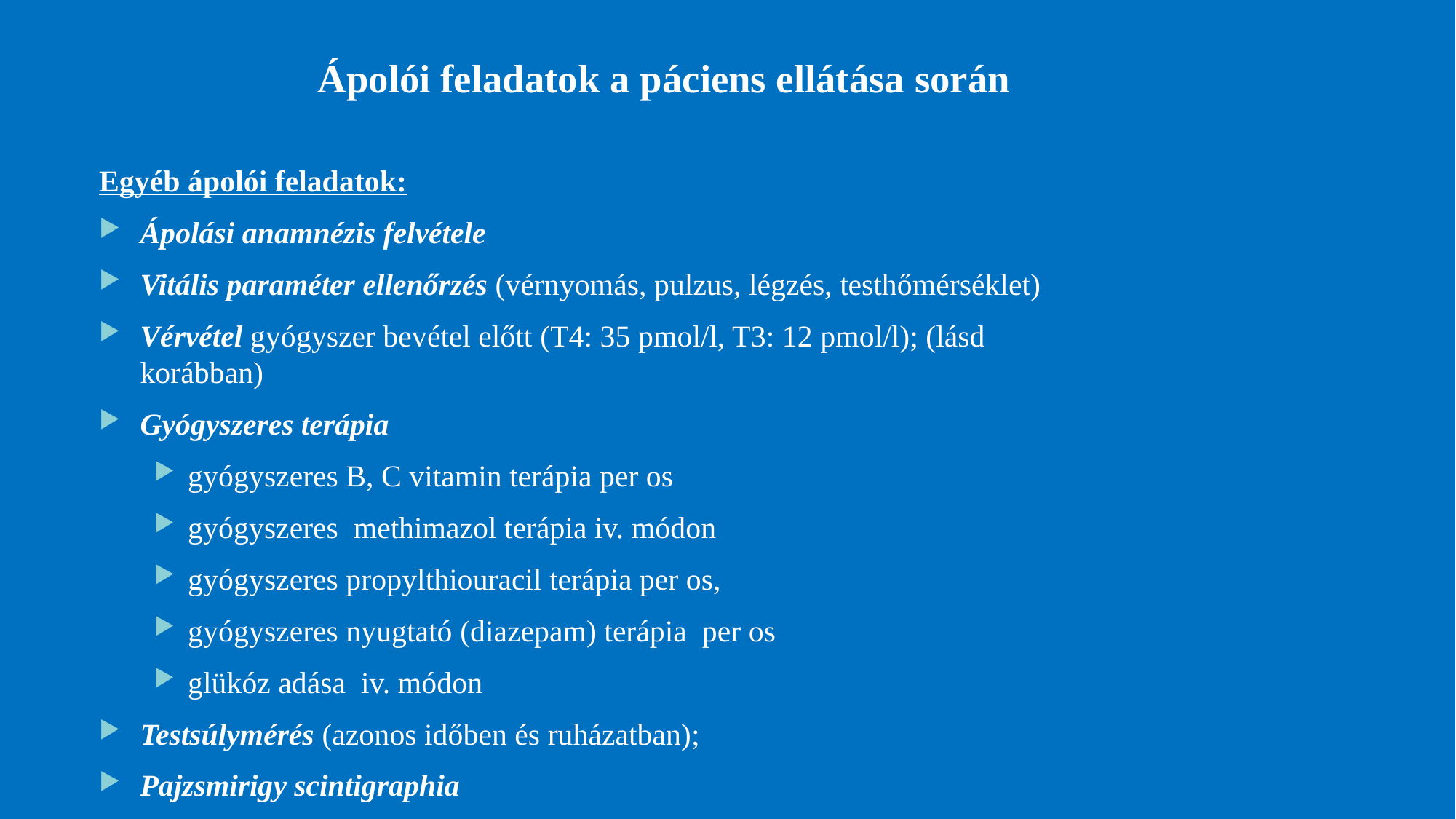

# Ápolói feladatok a páciens ellátása során
Egyéb ápolói feladatok:
Ápolási anamnézis felvétele
Vitális paraméter ellenőrzés (vérnyomás, pulzus, légzés, testhőmérséklet)
Vérvétel gyógyszer bevétel előtt (T4: 35 pmol/l, T3: 12 pmol/l); (lásd korábban)
Gyógyszeres terápia
gyógyszeres B, C vitamin terápia per os
gyógyszeres  methimazol terápia iv. módon
gyógyszeres propylthiouracil terápia per os,
gyógyszeres nyugtató (diazepam) terápia  per os
glükóz adása  iv. módon
Testsúlymérés (azonos időben és ruházatban);
Pajzsmirigy scintigraphia